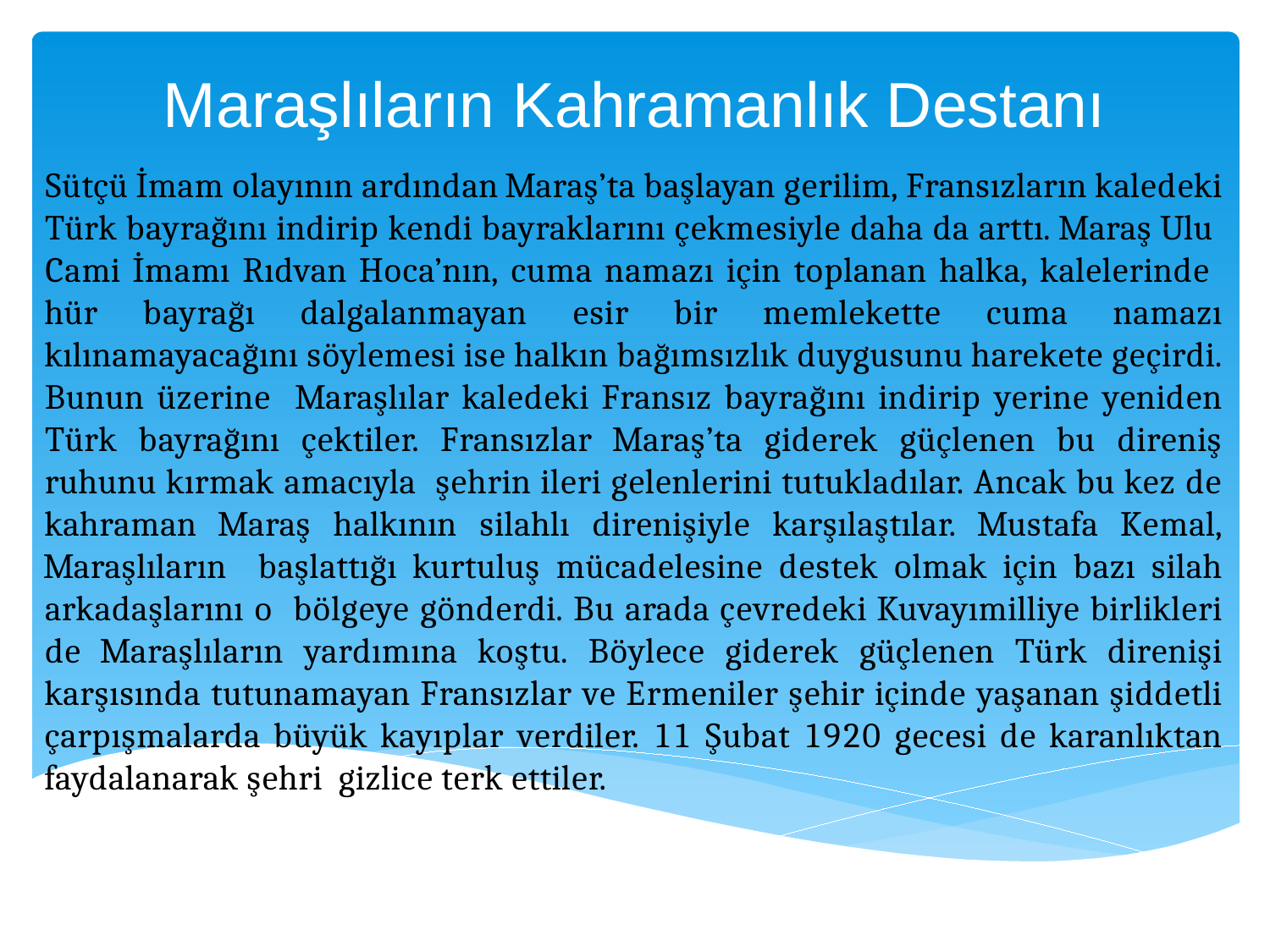

# Maraşlıların Kahramanlık Destanı
Sütçü İmam olayının ardından Maraş’ta başlayan gerilim, Fransızların kaledeki Türk bayrağını indirip kendi bayraklarını çekmesiyle daha da arttı. Maraş Ulu  Cami İmamı Rıdvan Hoca’nın, cuma namazı için toplanan halka, kalelerinde  hür bayrağı dalgalanmayan esir bir memlekette cuma namazı kılınamayacağını söylemesi ise halkın bağımsızlık duygusunu harekete geçirdi. Bunun üzerine  Maraşlılar kaledeki Fransız bayrağını indirip yerine yeniden Türk bayrağını çektiler. Fransızlar Maraş’ta giderek güçlenen bu direniş ruhunu kırmak amacıyla  şehrin ileri gelenlerini tutukladılar. Ancak bu kez de kahraman Maraş halkının silahlı direnişiyle karşılaştılar. Mustafa Kemal, Maraşlıların  başlattığı kurtuluş mücadelesine destek olmak için bazı silah arkadaşlarını o  bölgeye gönderdi. Bu arada çevredeki Kuvayımilliye birlikleri de Maraşlıların yardımına koştu. Böylece giderek güçlenen Türk direnişi karşısında tutunamayan Fransızlar ve Ermeniler şehir içinde yaşanan şiddetli çarpışmalarda büyük kayıplar verdiler. 11 Şubat 1920 gecesi de karanlıktan faydalanarak şehri  gizlice terk ettiler.